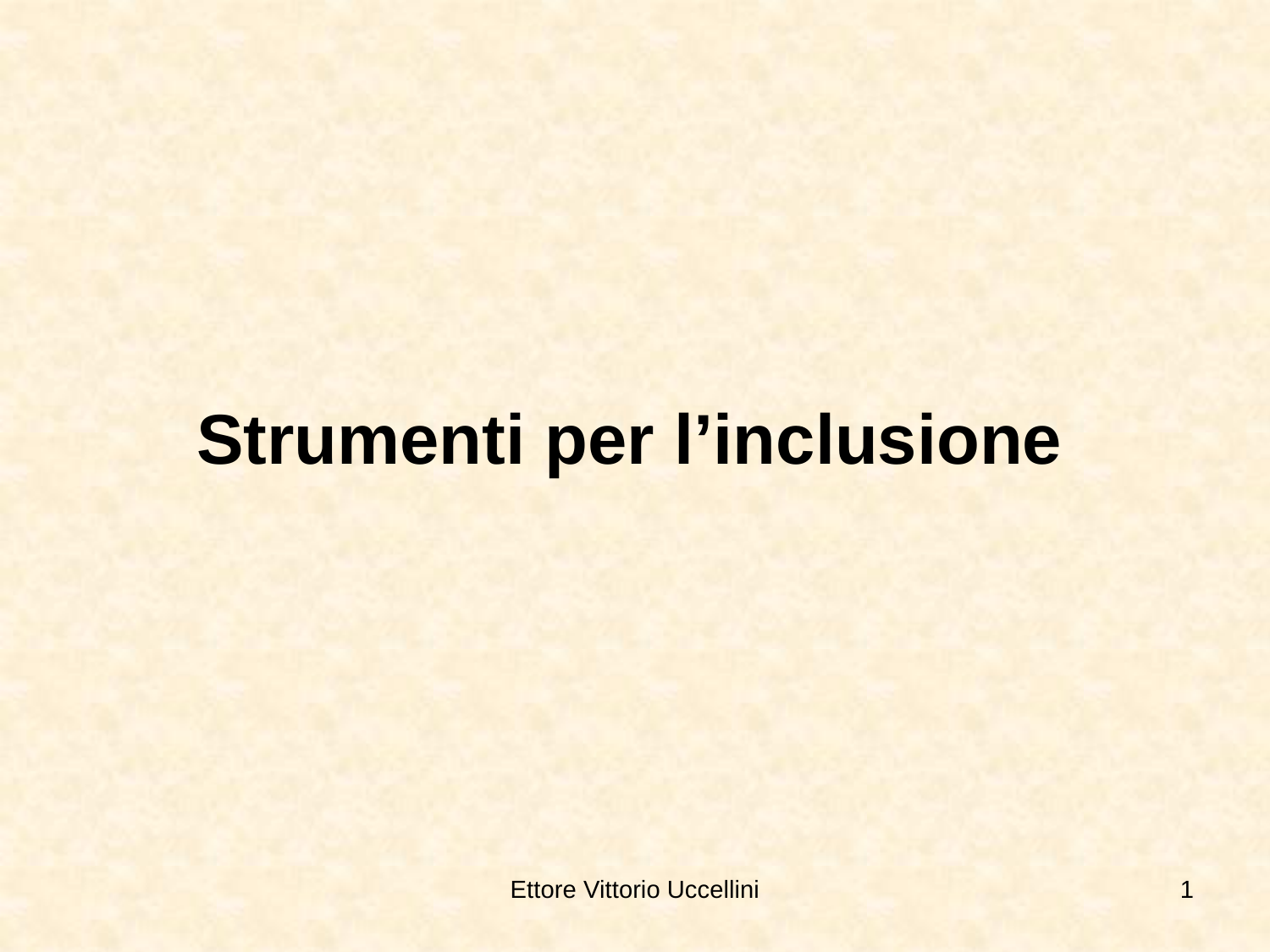

Strumenti per l’inclusione
Ettore Vittorio Uccellini
1